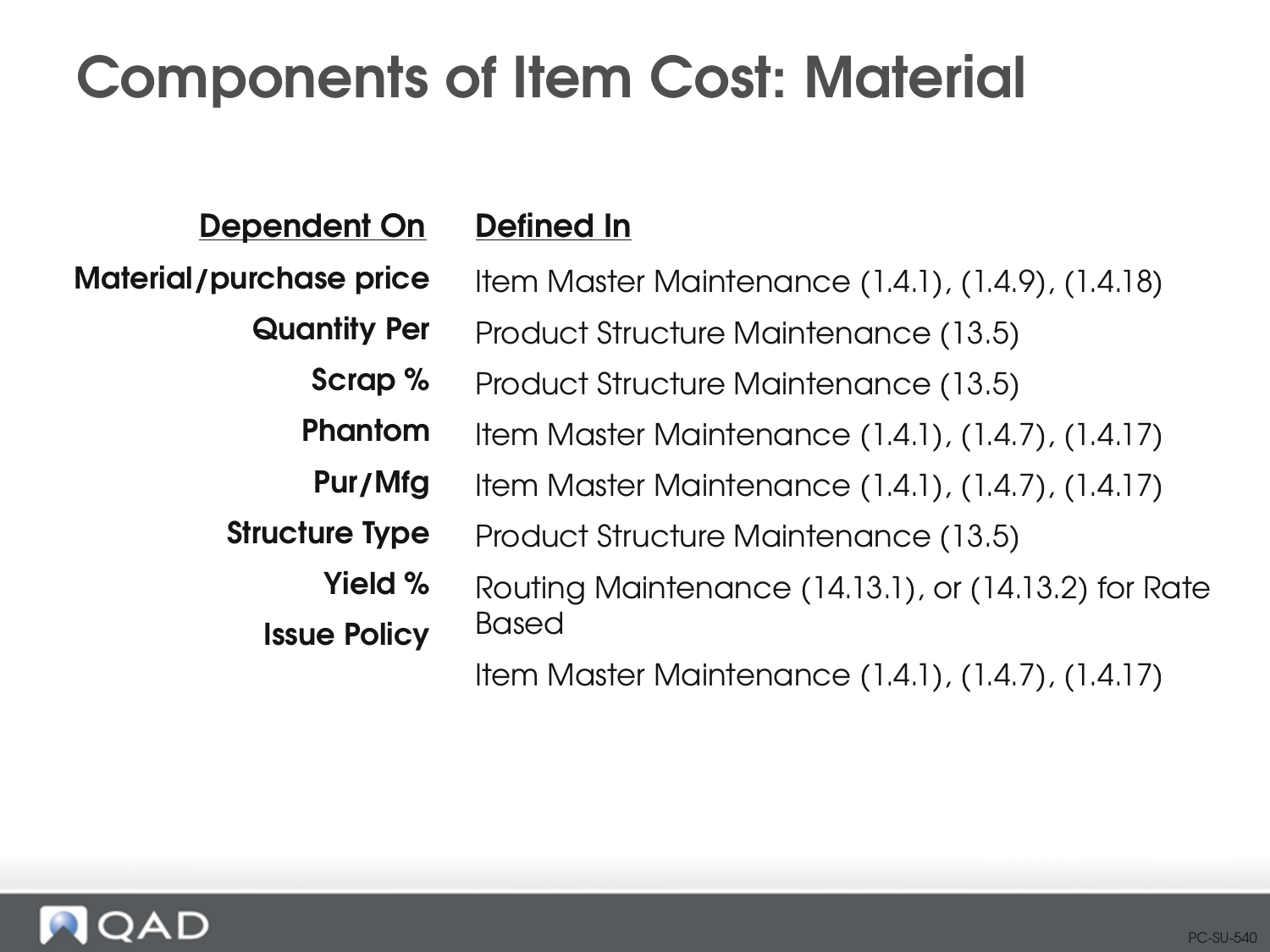

# Components of Item Cost: Material
Dependent On
Defined In
Material/purchase price
Quantity Per
Scrap %
Phantom
Pur/Mfg
Structure Type
Yield %
Issue Policy

Item Master Maintenance (1.4.1), (1.4.9), (1.4.18)
Product Structure Maintenance (13.5)
Product Structure Maintenance (13.5)
Item Master Maintenance (1.4.1), (1.4.7), (1.4.17)
Item Master Maintenance (1.4.1), (1.4.7), (1.4.17)
Product Structure Maintenance (13.5)
Routing Maintenance (14.13.1), or (14.13.2) for Rate Based
Item Master Maintenance (1.4.1), (1.4.7), (1.4.17)
PC-SU-540